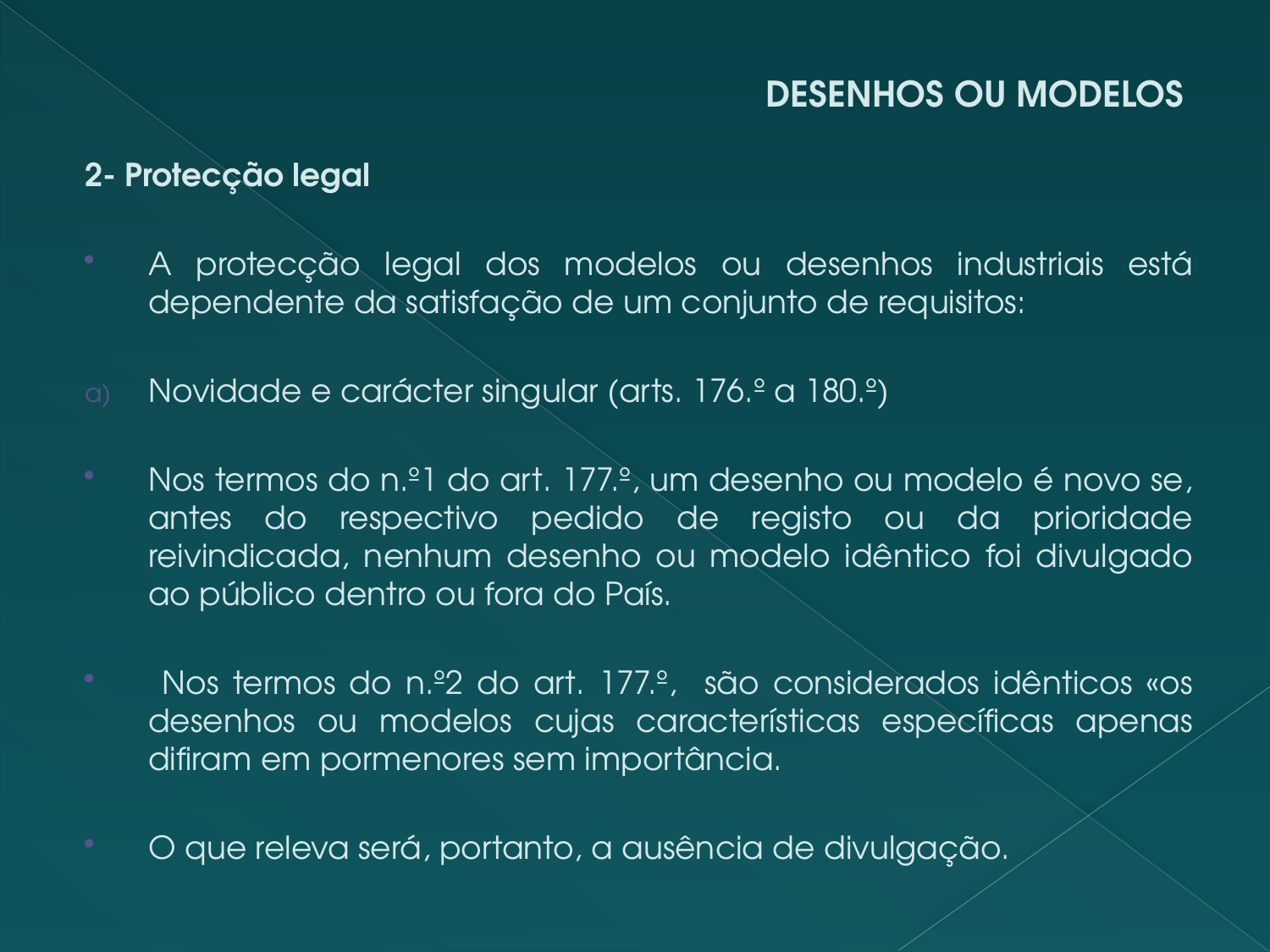

# DESENHOS OU MODELOS
2- Protecção legal

A protecção legal dos modelos ou desenhos industriais está dependente da satisfação de um conjunto de requisitos:

Novidade e carácter singular (arts. 176.º a 180.º)

Nos termos do n.º1 do art. 177.º, um desenho ou modelo é novo se, antes do respectivo pedido de registo ou da prioridade reivindicada, nenhum desenho ou modelo idêntico foi divulgado ao público dentro ou fora do País.

 Nos termos do n.º2 do art. 177.º,  são considerados idênticos «os desenhos ou modelos cujas características específicas apenas difiram em pormenores sem importância.

O que releva será, portanto, a ausência de divulgação.